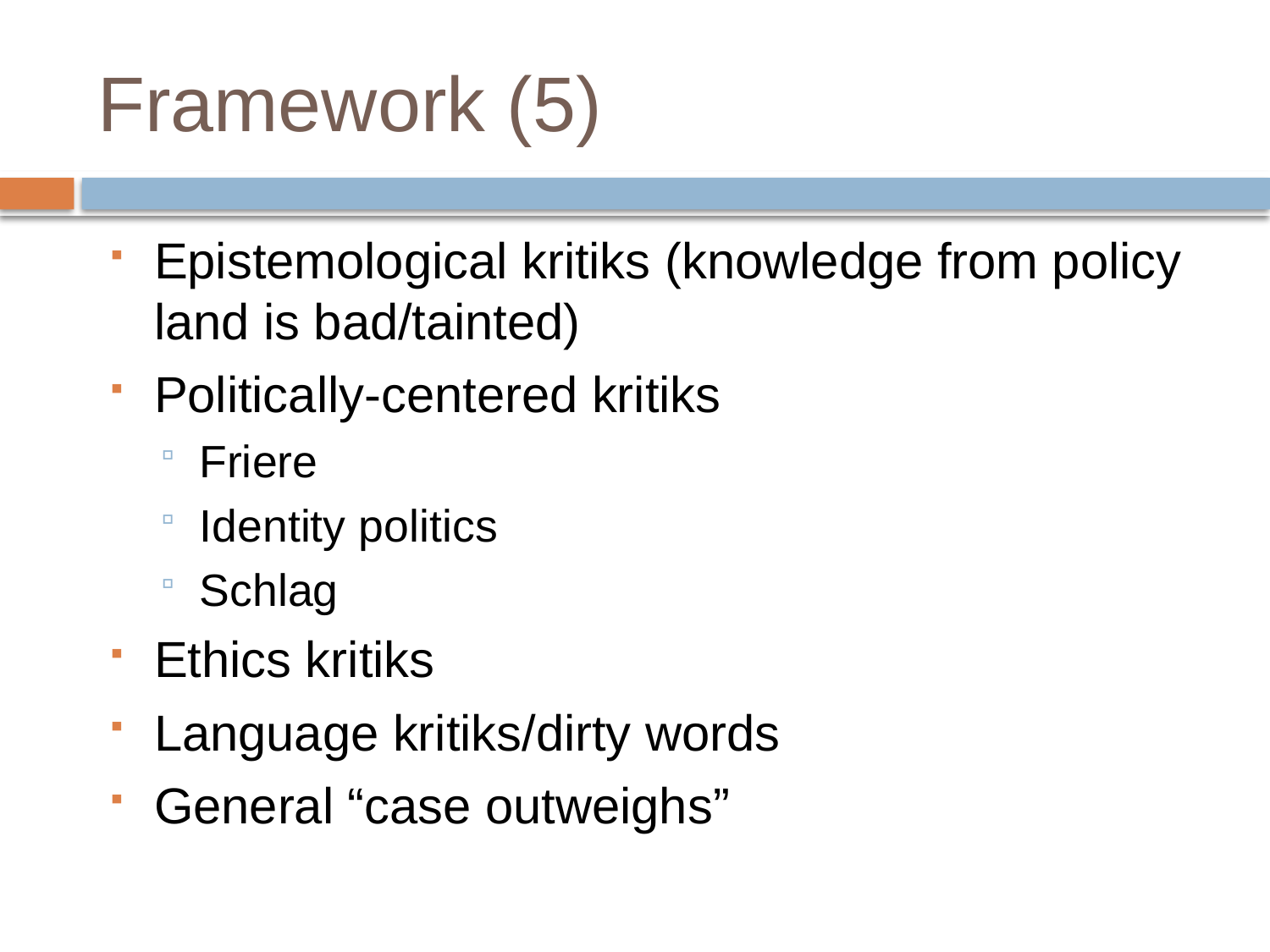

# Framework (5)
Epistemological kritiks (knowledge from policy land is bad/tainted)
Politically-centered kritiks
Friere
Identity politics
Schlag
Ethics kritiks
Language kritiks/dirty words
General “case outweighs”